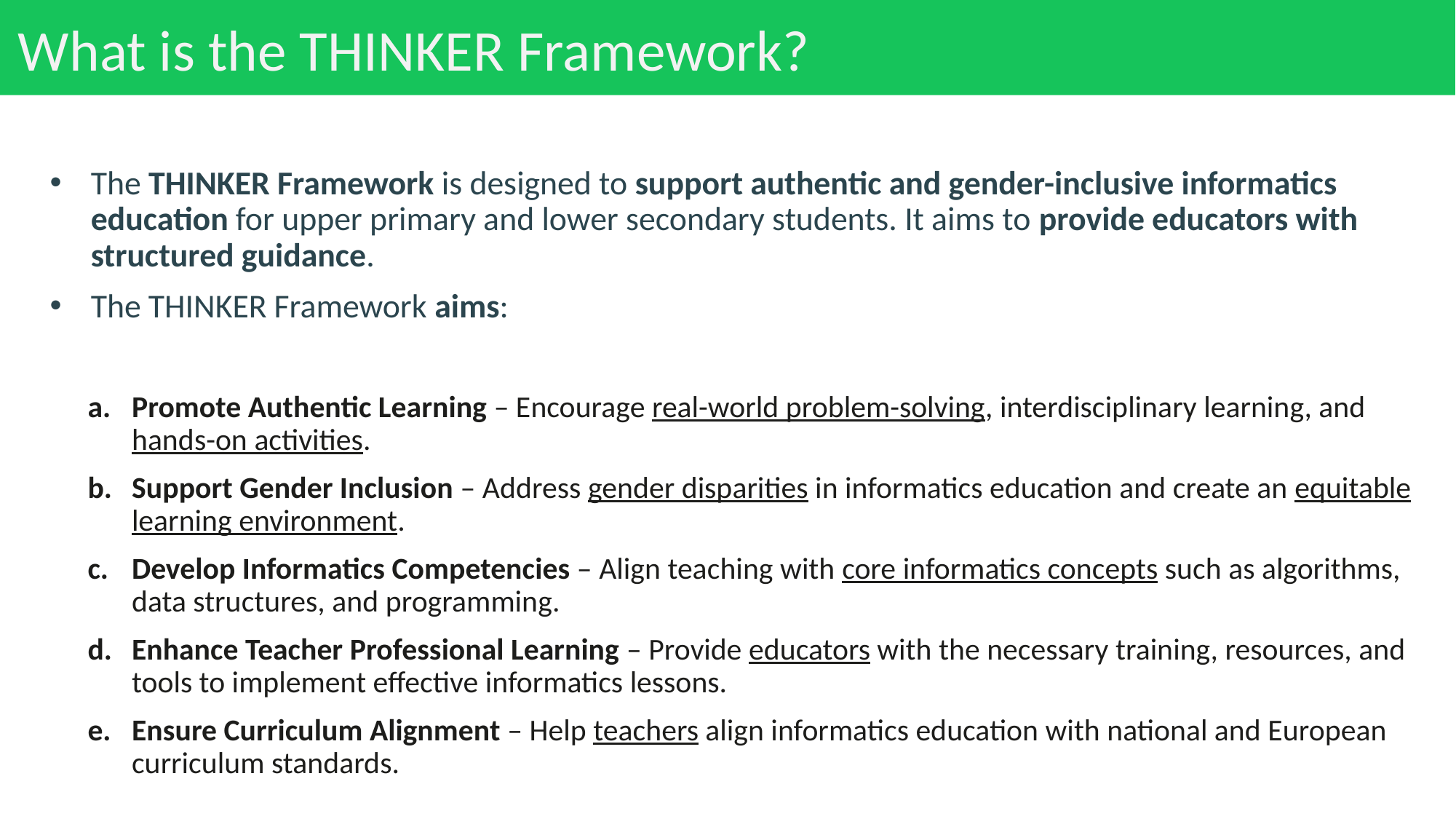

# What is the THINKER Framework?

The THINKER Framework is designed to support authentic and gender-inclusive informatics education for upper primary and lower secondary students. It aims to provide educators with structured guidance.
The THINKER Framework aims:

Promote Authentic Learning – Encourage real-world problem-solving, interdisciplinary learning, and hands-on activities.
Support Gender Inclusion – Address gender disparities in informatics education and create an equitable learning environment.
Develop Informatics Competencies – Align teaching with core informatics concepts such as algorithms, data structures, and programming.
Enhance Teacher Professional Learning – Provide educators with the necessary training, resources, and tools to implement effective informatics lessons.
Ensure Curriculum Alignment – Help teachers align informatics education with national and European curriculum standards.